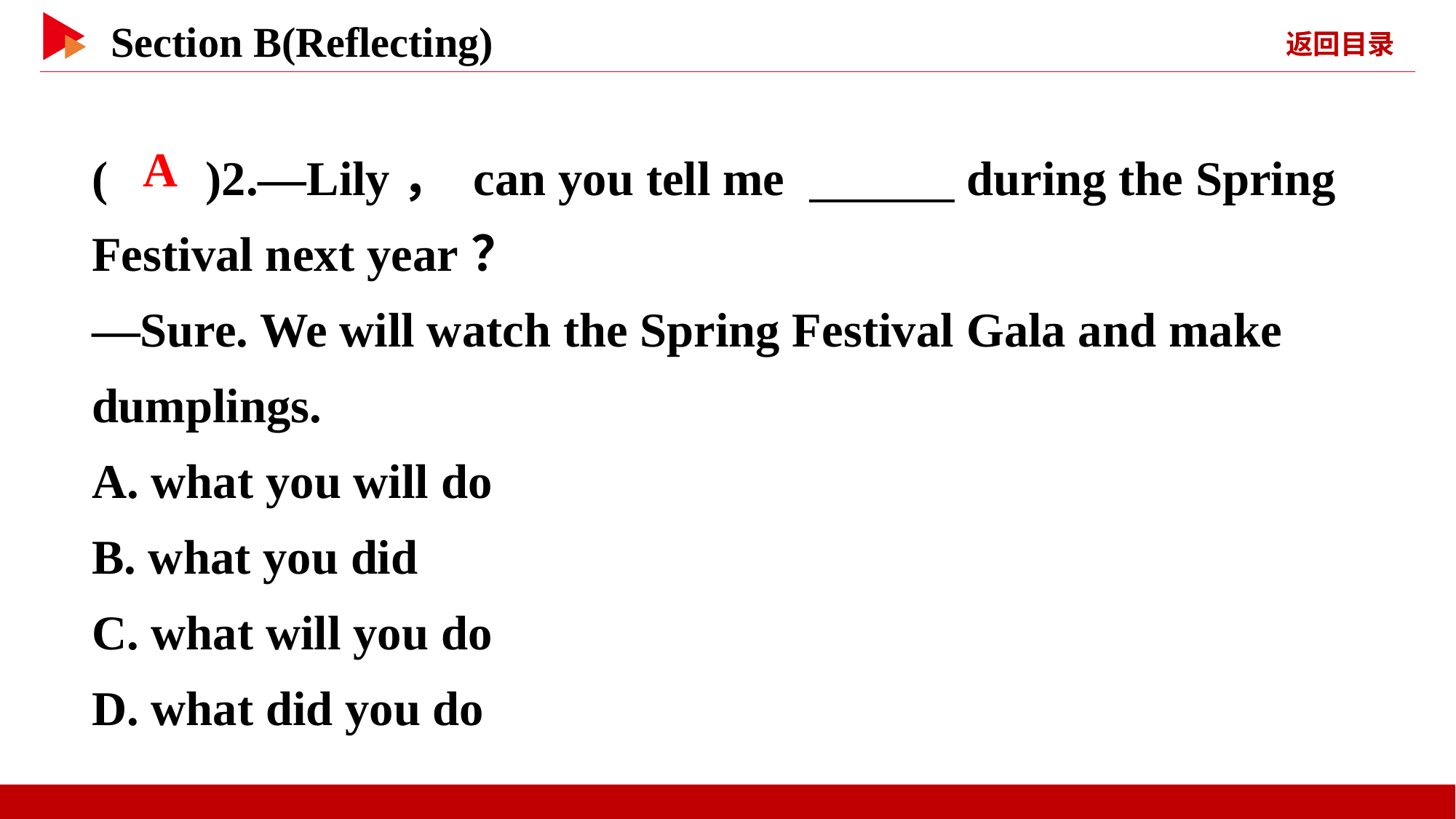

(        )2.—Lily， can you tell me 　　　during the Spring Festival next year？
—Sure. We will watch the Spring Festival Gala and make dumplings.
A. what you will do
B. what you did
C. what will you do
D. what did you do
   A